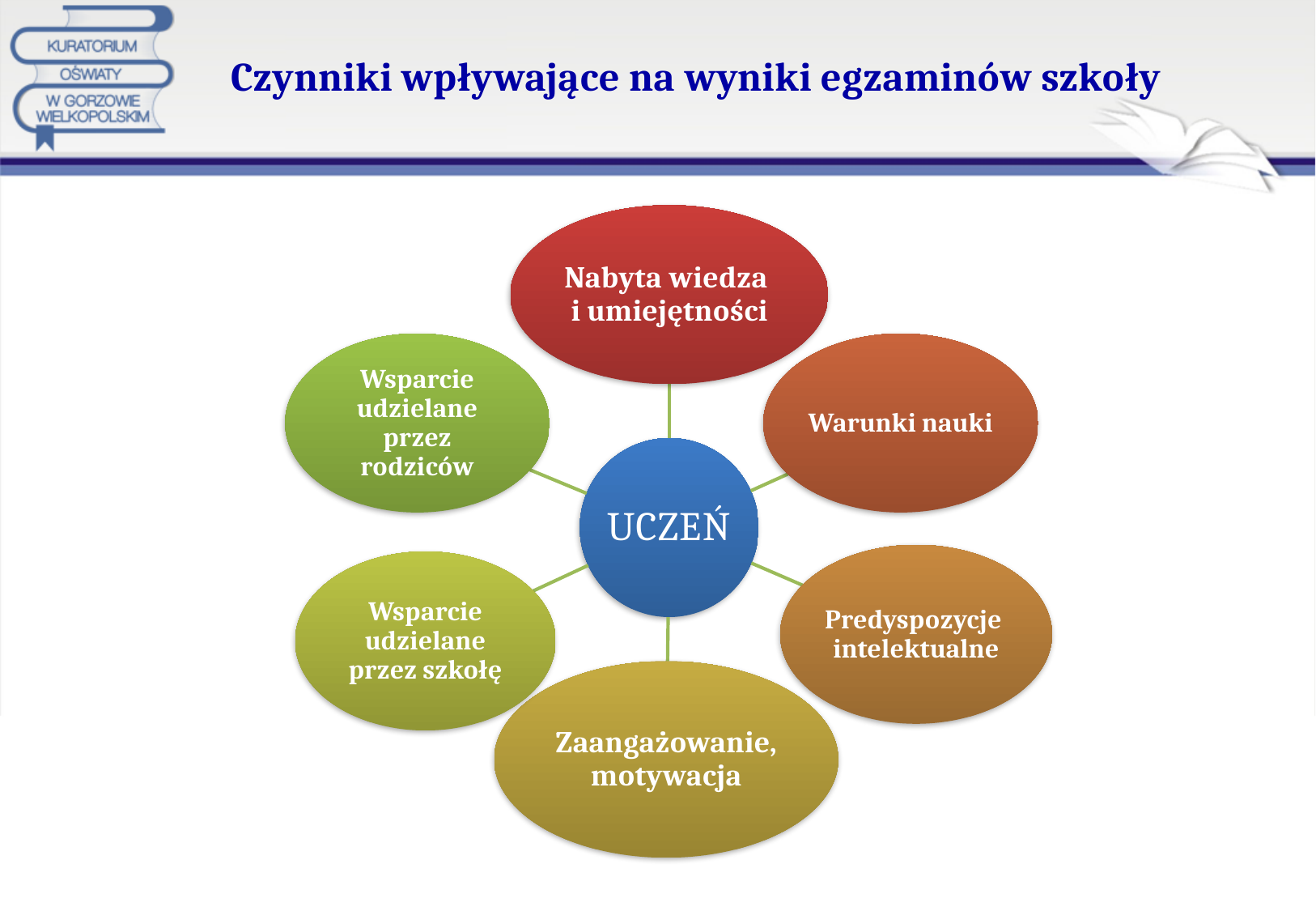

# Czynniki wpływające na wyniki egzaminów szkoły
UCZEŃ

Nabyta wiedza
i umiejętności

Warunki nauki

Predyspozycje  intelektualne

Zaangażowanie, motywacja

Wsparcie udzielane przez szkołę

Wsparcie udzielane przez rodziców